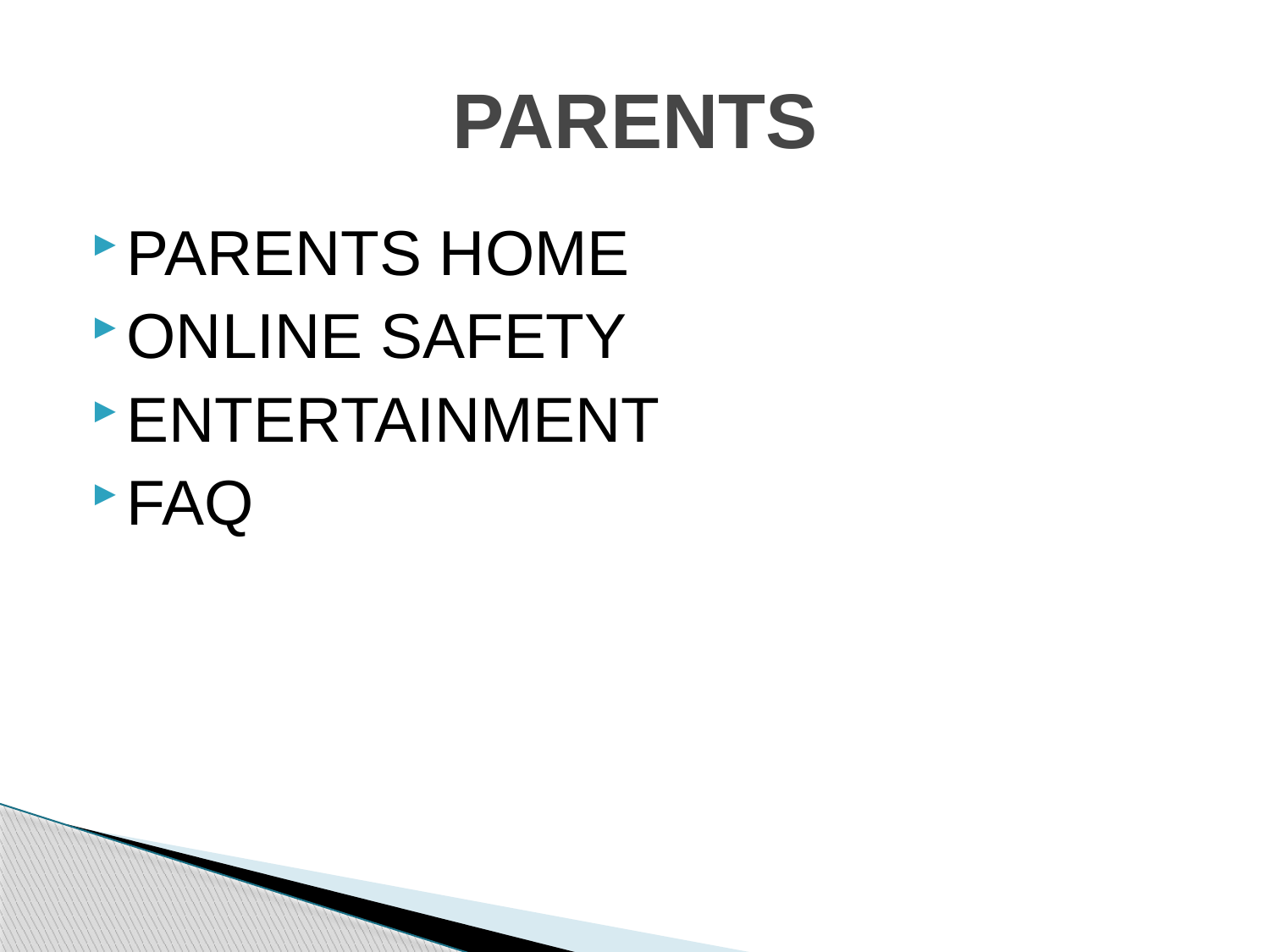

# PARENTS
PARENTS HOME
ONLINE SAFETY
ENTERTAINMENT
FAQ